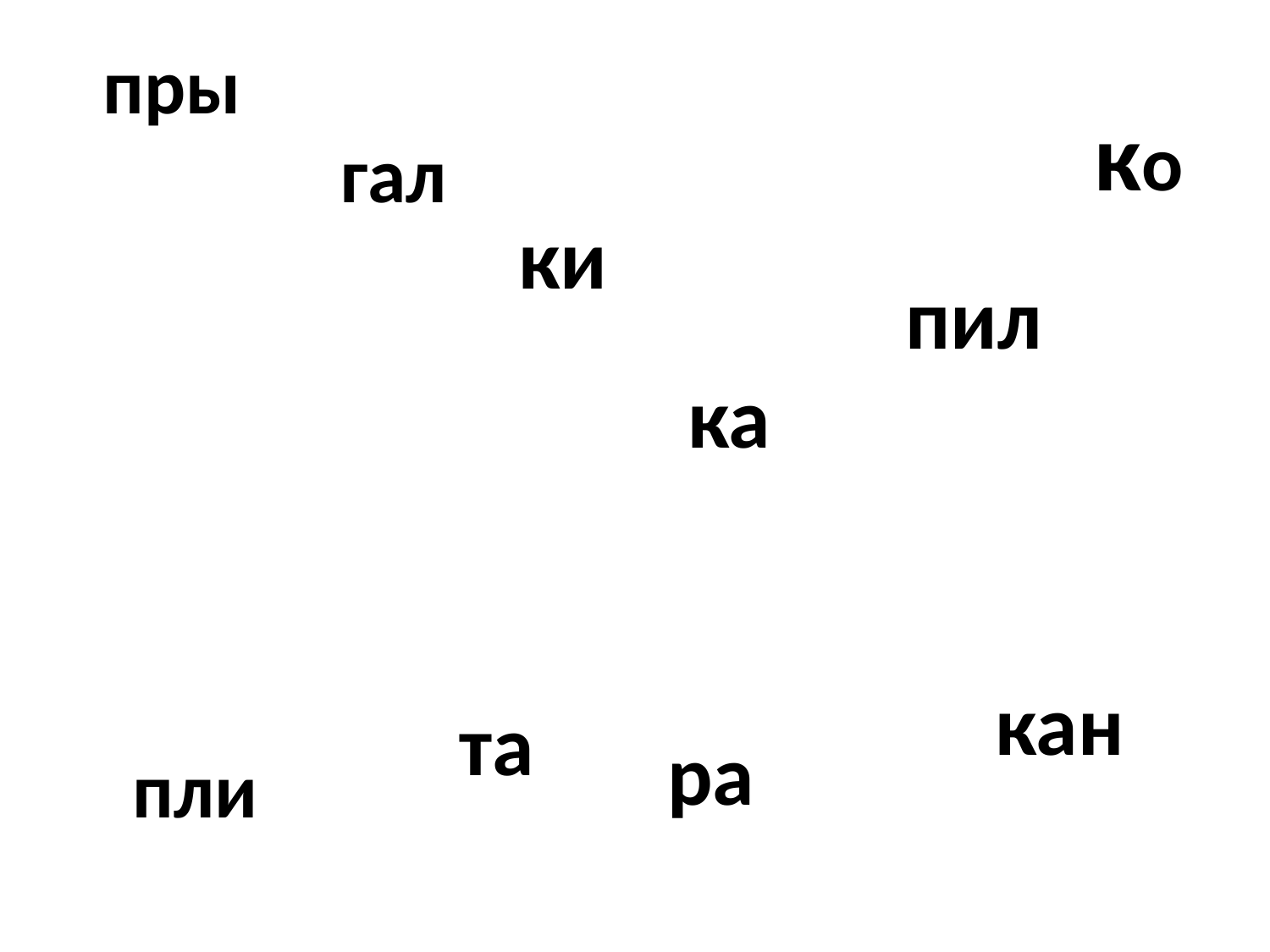

пры
ко
гал
ки
пил
ка
кан
та
ра
пли